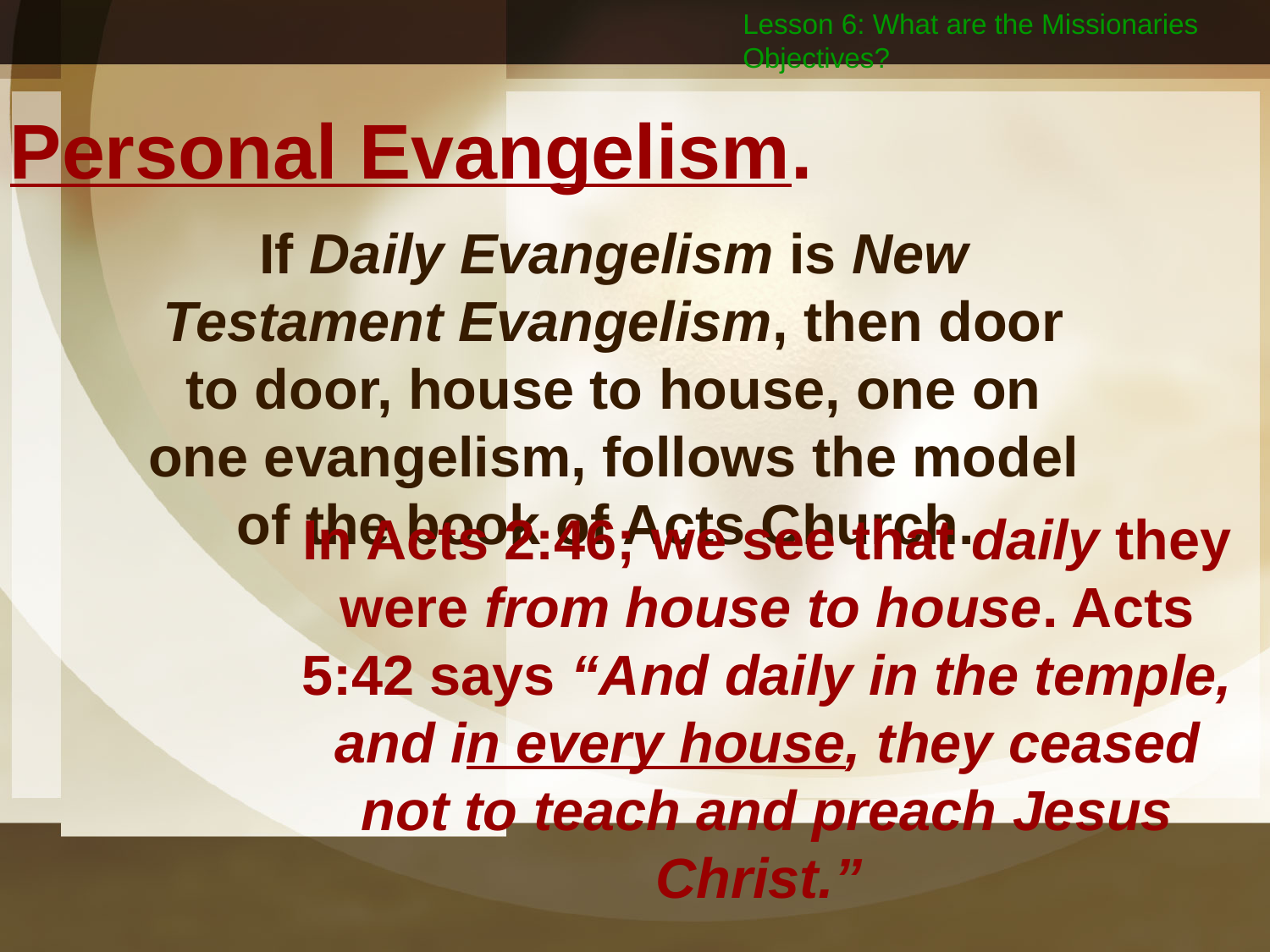

Lesson 6: What are the Missionaries Objectives?
b. Personal Evangelism.
If Daily Evangelism is New Testament Evangelism, then door to door, house to house, one on one evangelism, follows the model of the book of Acts Church.
In Acts 2:46; we see that daily they were from house to house. Acts 5:42 says “And daily in the temple, and in every house, they ceased not to teach and preach Jesus Christ.”